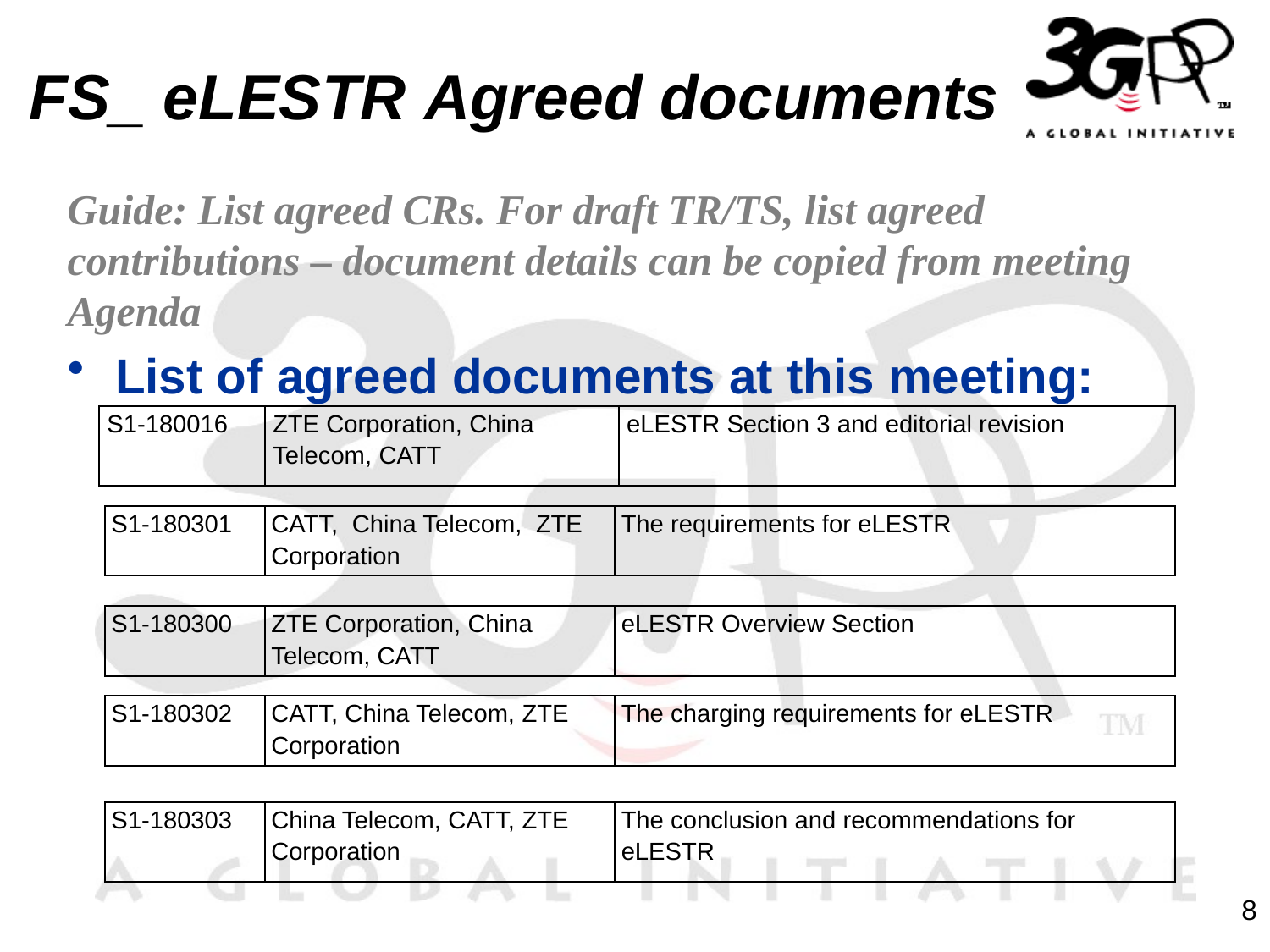

# FS_ eLESTR Agreed documents
Guide: List agreed CRs. For draft TR/TS, list agreed contributions – document details can be copied from meeting Agenda
List of agreed documents at this meeting:

| S1-180016 | ZTE Corporation, China Telecom, CATT | eLESTR Section 3 and editorial revision |
| --- | --- | --- |
| S1-180301 | CATT, China Telecom, ZTE Corporation | The requirements for eLESTR |
| --- | --- | --- |
| S1-180300 | ZTE Corporation, China Telecom, CATT | eLESTR Overview Section |
| --- | --- | --- |
| S1-180302 | CATT, China Telecom, ZTE Corporation | The charging requirements for eLESTR |
| --- | --- | --- |
| S1-180303 | China Telecom, CATT, ZTE Corporation | The conclusion and recommendations for eLESTR |
| --- | --- | --- |
8